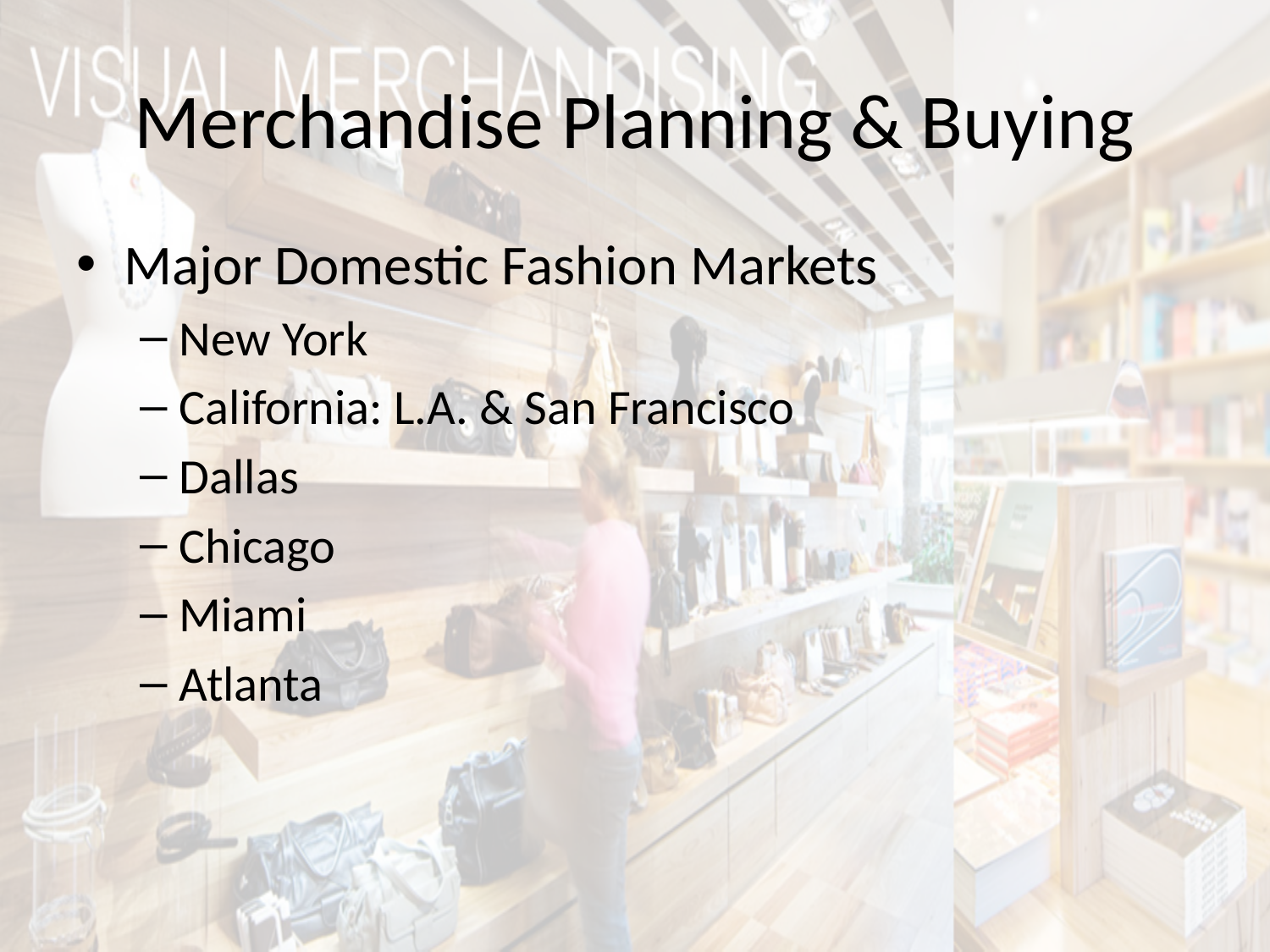

# Merchandise Planning & Buying
Major Domestic Fashion Markets
New York
California: L.A. & San Francisco
Dallas
Chicago
Miami
Atlanta